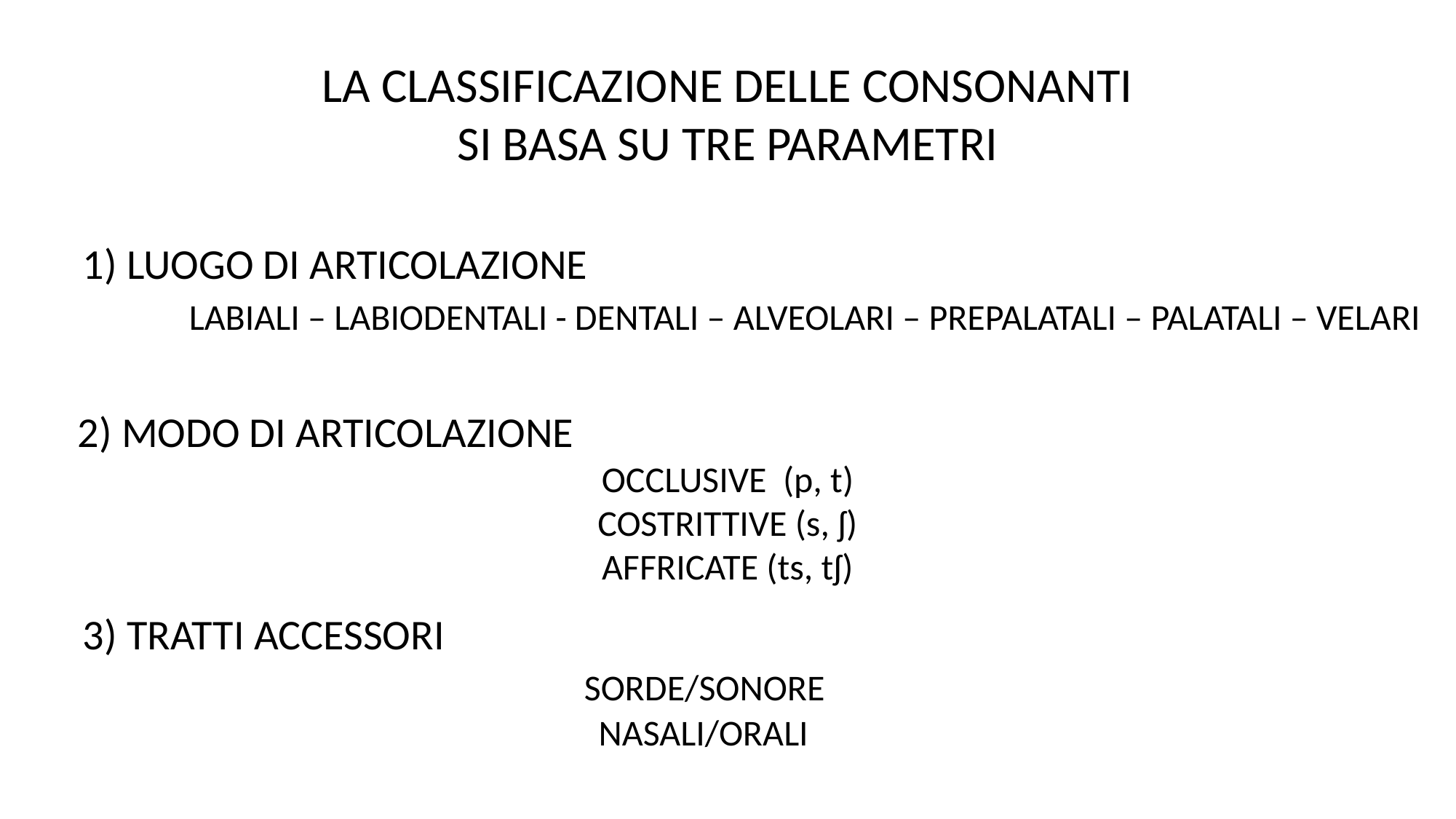

LA CLASSIFICAZIONE DELLE CONSONANTI
SI BASA SU TRE PARAMETRI
1) LUOGO DI ARTICOLAZIONE
           LABIALI – LABIODENTALI - DENTALI – ALVEOLARI – PREPALATALI – PALATALI – VELARI
2) MODO DI ARTICOLAZIONE
OCCLUSIVE  (p, t)
COSTRITTIVE (s, ʃ)
AFFRICATE (ts, tʃ)
3) TRATTI ACCESSORI
                                                    SORDE/SONORE
                                                               NASALI/ORALI